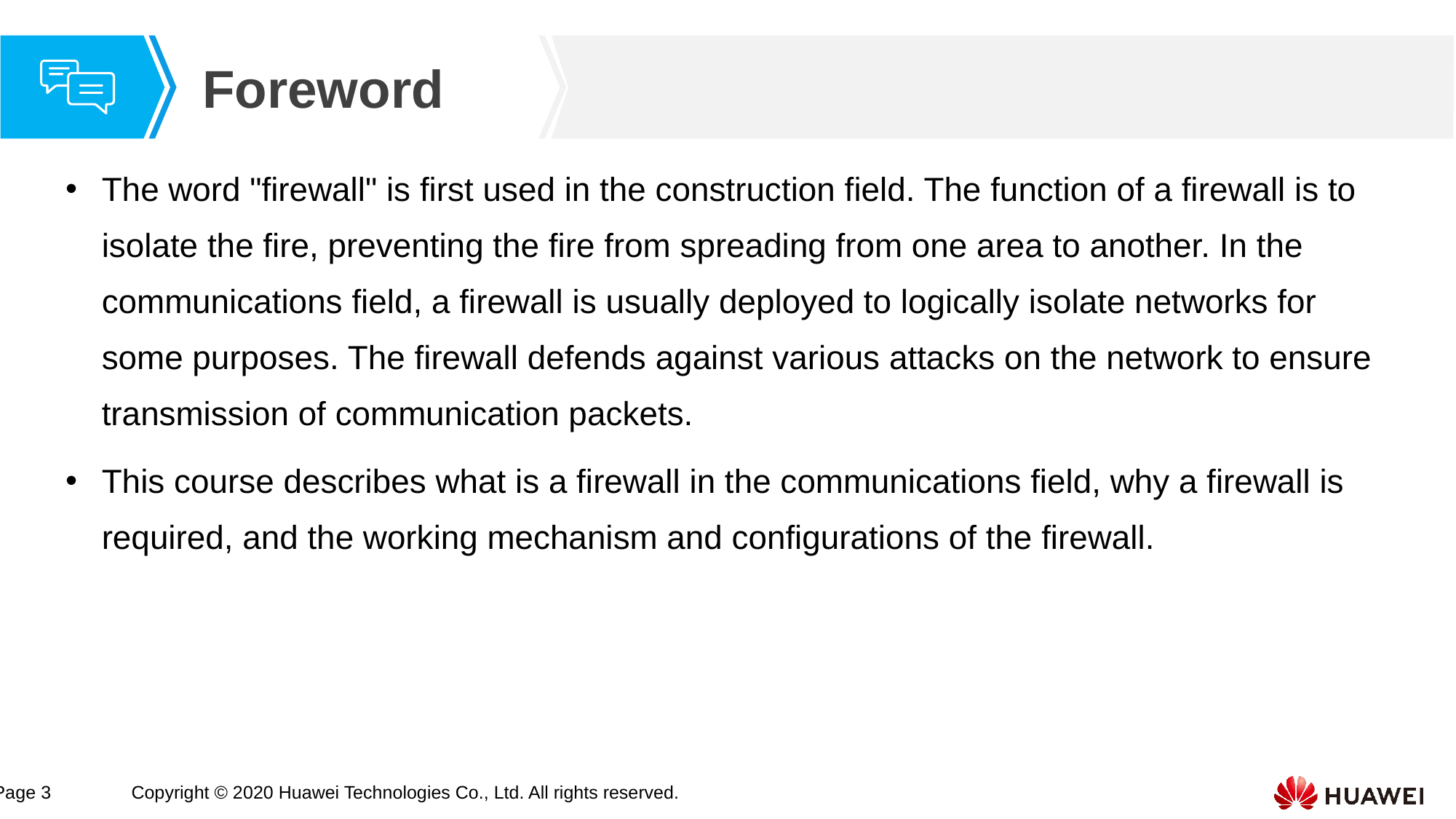

The word "firewall" is first used in the construction field. The function of a firewall is to isolate the fire, preventing the fire from spreading from one area to another. In the communications field, a firewall is usually deployed to logically isolate networks for some purposes. The firewall defends against various attacks on the network to ensure transmission of communication packets.
This course describes what is a firewall in the communications field, why a firewall is required, and the working mechanism and configurations of the firewall.